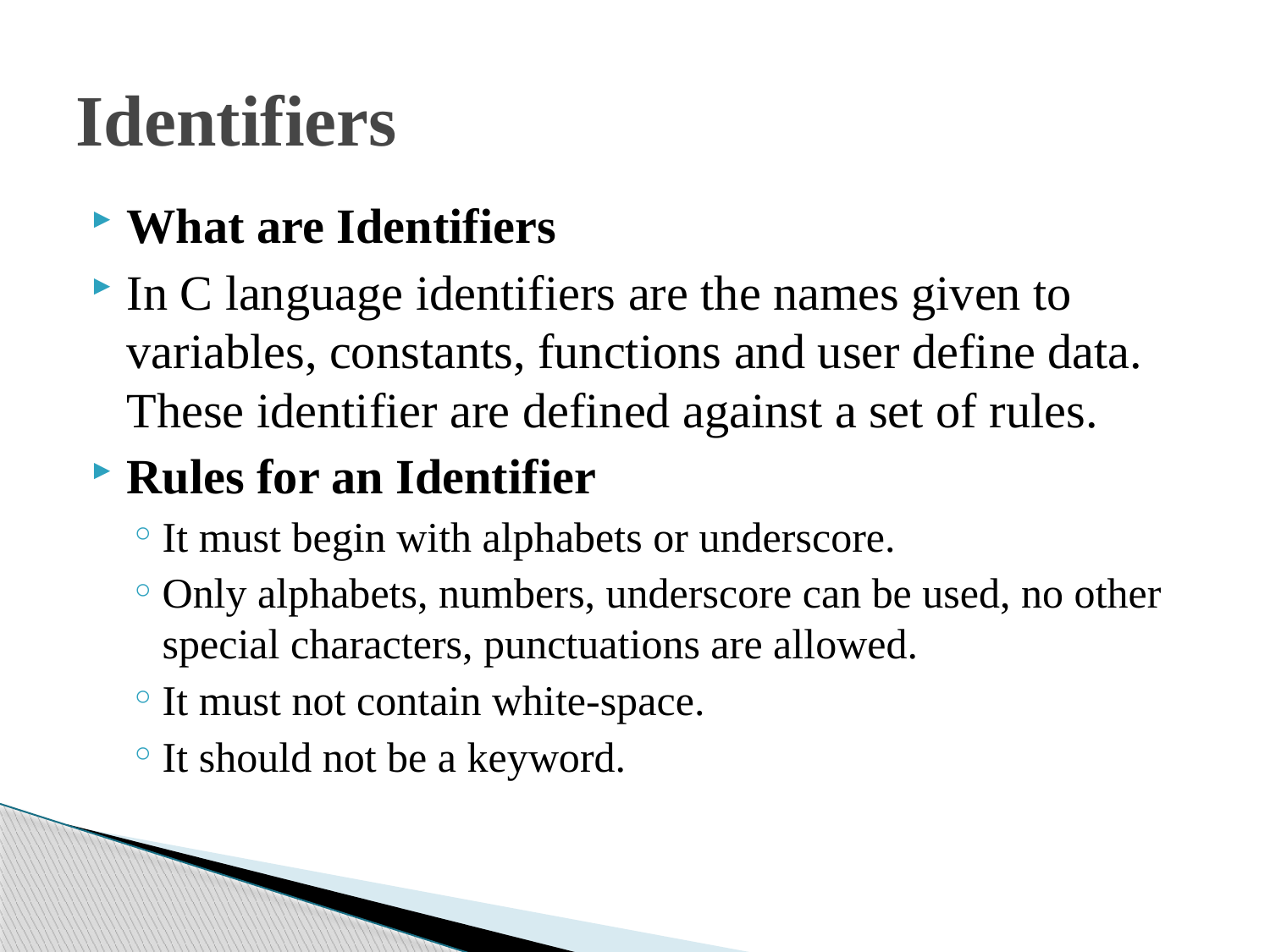

# Identifiers
What are Identifiers
In C language identifiers are the names given to variables, constants, functions and user define data. These identifier are defined against a set of rules.
Rules for an Identifier
It must begin with alphabets or underscore.
Only alphabets, numbers, underscore can be used, no other special characters, punctuations are allowed.
It must not contain white-space.
It should not be a keyword.